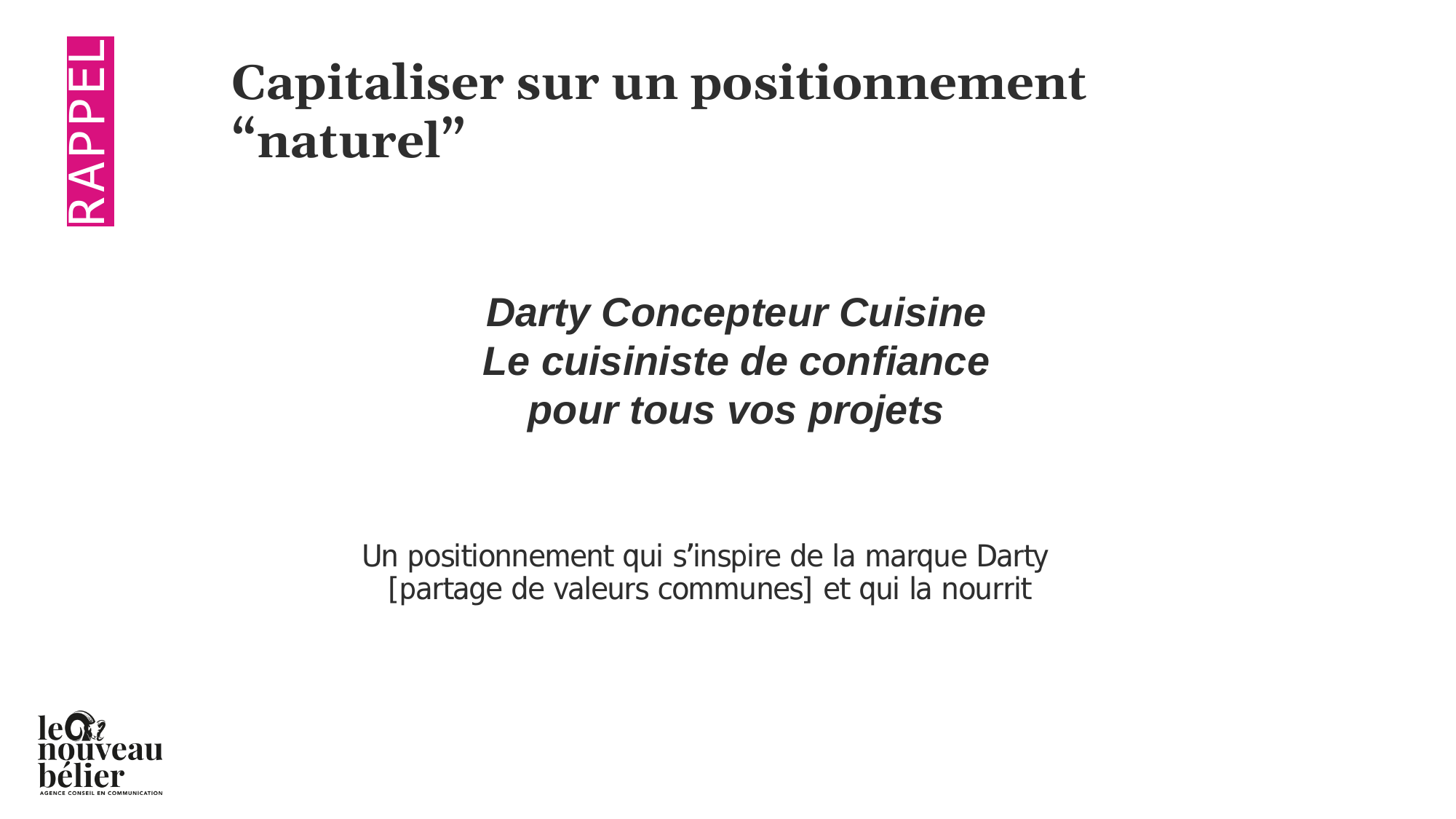

Capitaliser sur un positionnement “naturel”
RAPPEL
# Darty Concepteur Cuisine Le cuisiniste de confiance pour tous vos projets
Un positionnement qui s’inspire de la marque Darty
[partage de valeurs communes] et qui la nourrit